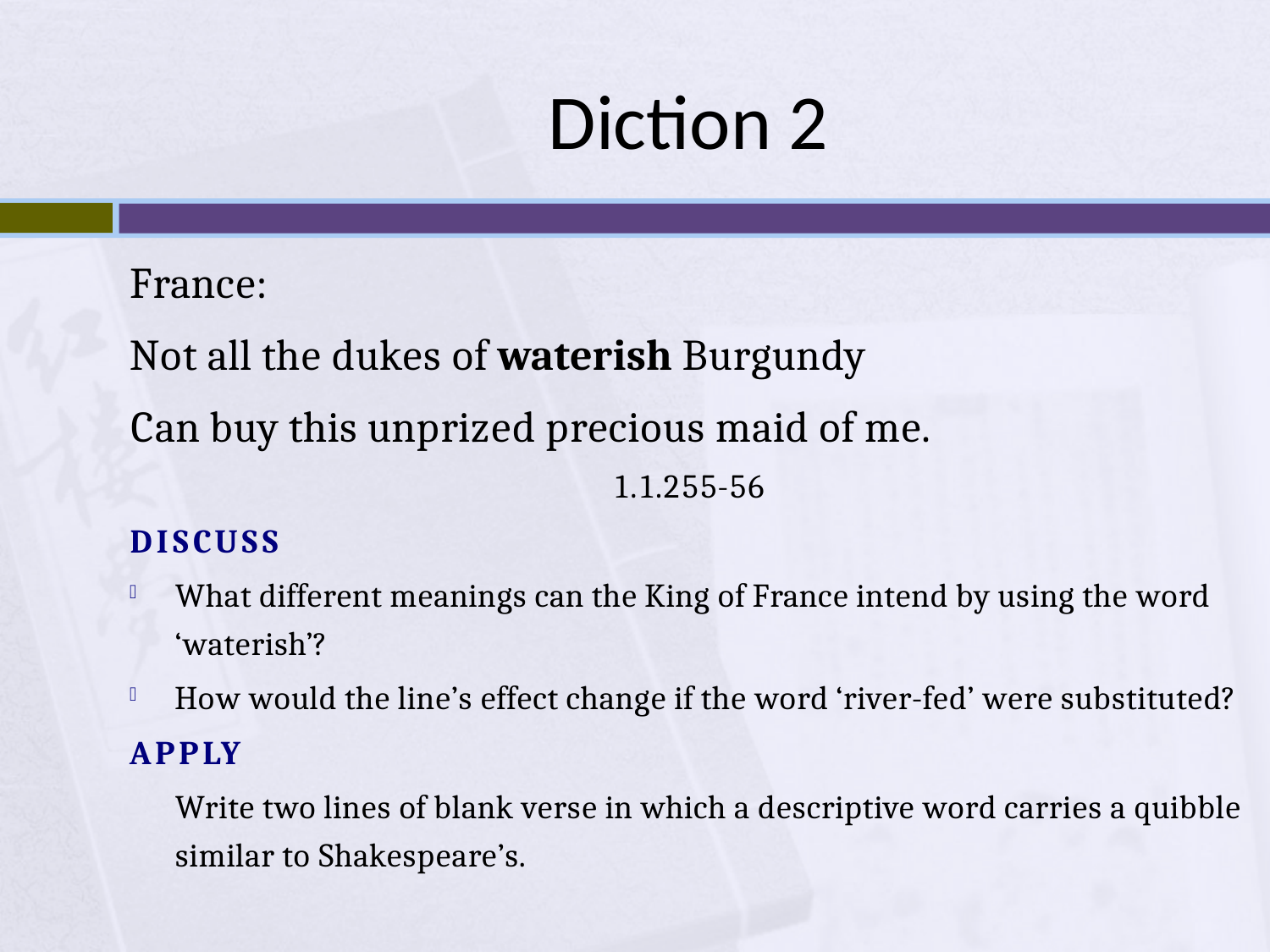

# Diction 2
France:
Not all the dukes of waterish Burgundy
Can buy this unprized precious maid of me.
1.1.255-56
DISCUSS
What different meanings can the King of France intend by using the word ‘waterish’?
How would the line’s effect change if the word ‘river-fed’ were substituted?
APPLY
Write two lines of blank verse in which a descriptive word carries a quibble similar to Shakespeare’s.